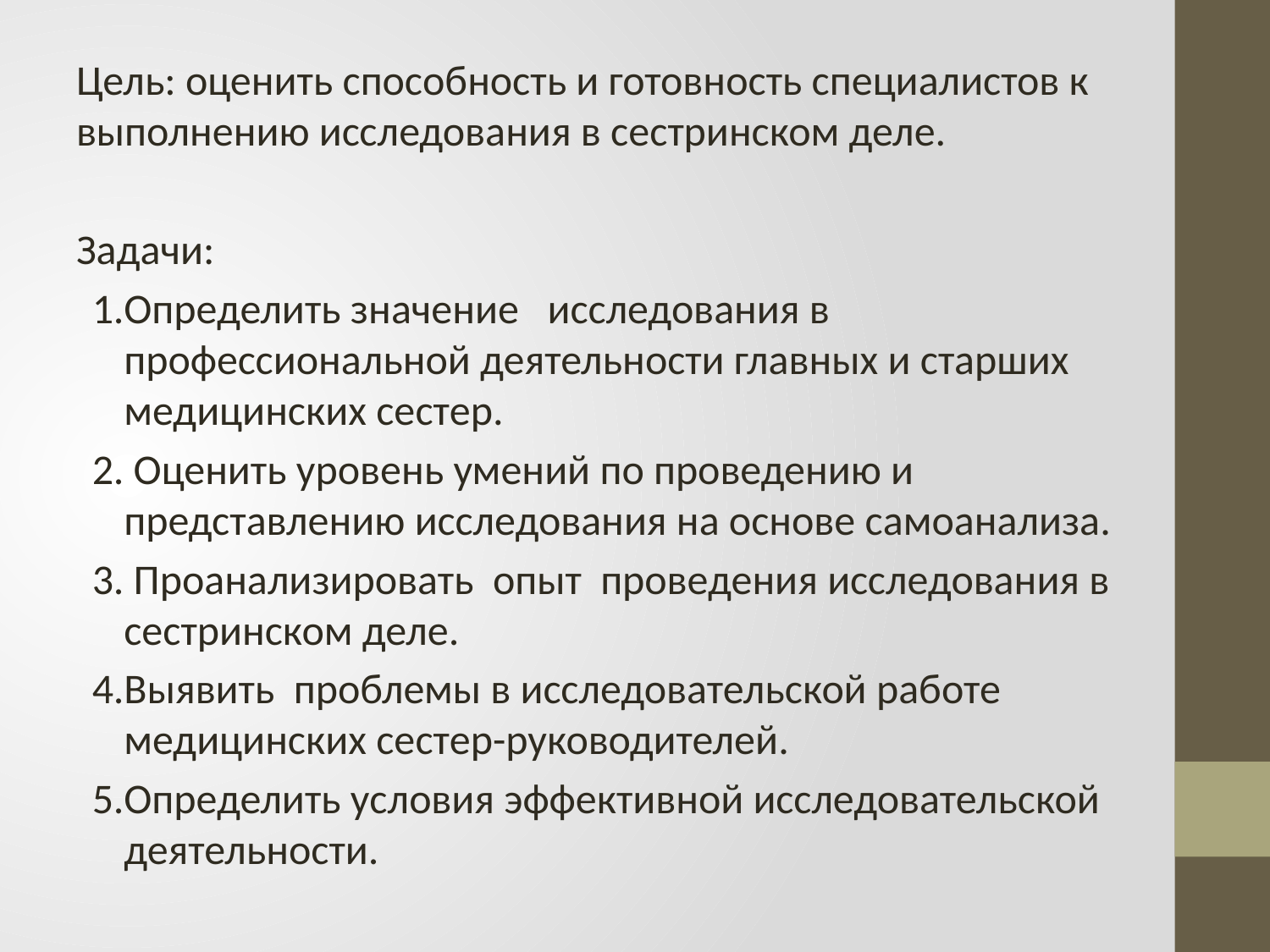

#
Цель: оценить способность и готовность специалистов к выполнению исследования в сестринском деле.

Задачи:
1.Определить значение   исследования в профессиональной деятельности главных и старших медицинских сестер.
2. Оценить уровень умений по проведению и представлению исследования на основе самоанализа.
3. Проанализировать  опыт  проведения исследования в сестринском деле.
4.Выявить  проблемы в исследовательской работе медицинских сестер-руководителей.
5.Определить условия эффективной исследовательской деятельности.